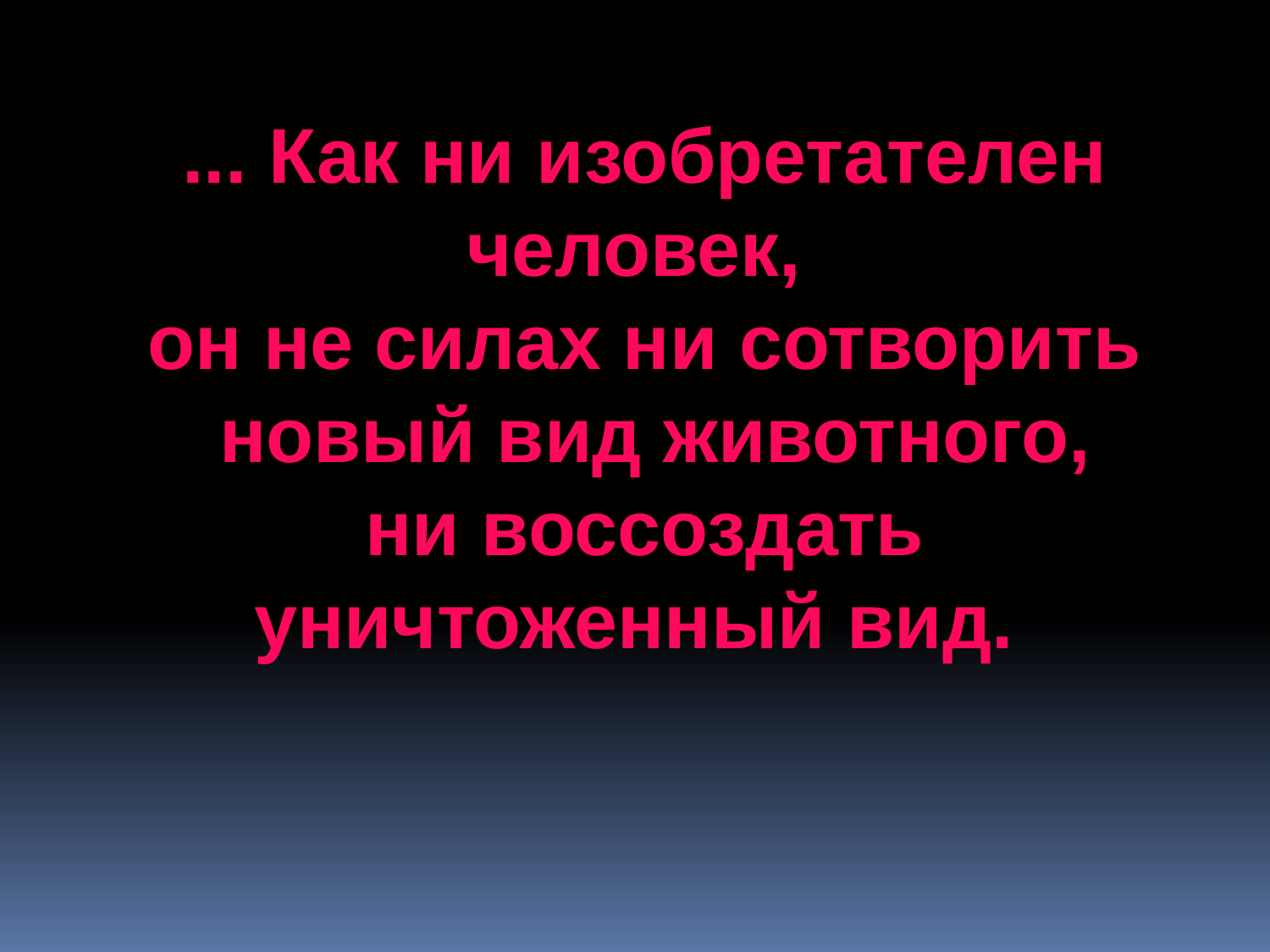

... Как ни изобретателен человек,
он не силах ни сотворить
 новый вид животного,
ни воссоздать уничтоженный вид.